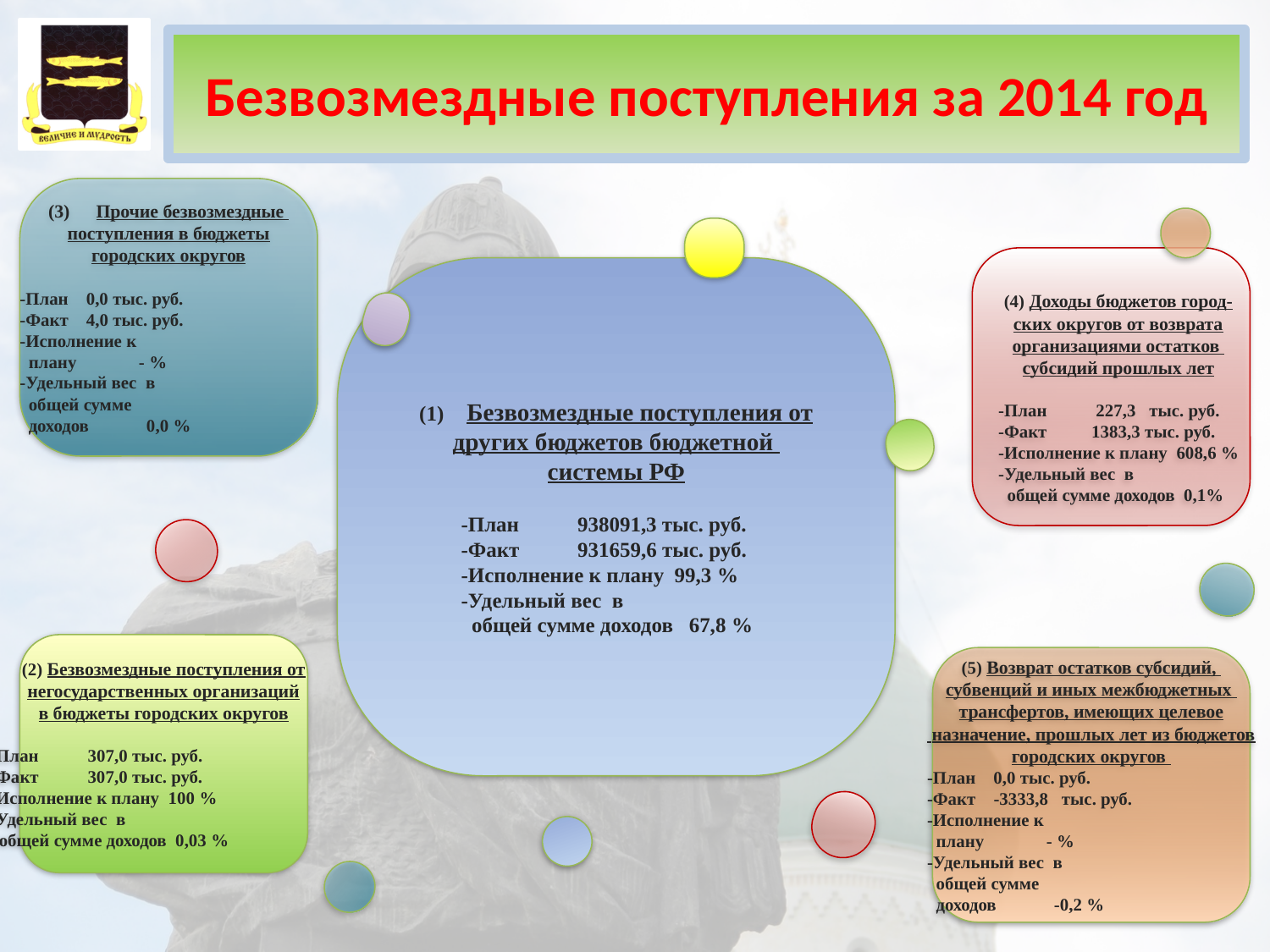

Безвозмездные поступления за 2014 год
Прочие безвозмездные
поступления в бюджеты
городских округов

-План    0,0 тыс. руб.
-Факт    4,0 тыс. руб.
-Исполнение к
  плану              - %
-Удельный вес  в
  общей сумме
  доходов             0,0 %

(4) Доходы бюджетов город-
ских округов от возврата
организациями остатков
субсидий прошлых лет

-План           227,3   тыс. руб.
-Факт          1383,3 тыс. руб.
-Исполнение к плану  608,6 %
-Удельный вес  в
  общей сумме доходов  0,1%
   Безвозмездные поступления от
других бюджетов бюджетной
системы РФ

             -План           938091,3 тыс. руб.
             -Факт           931659,6 тыс. руб.
             -Исполнение к плану  99,3 %
             -Удельный вес  в
               общей сумме доходов   67,8 %

(2) Безвозмездные поступления от
негосударственных организаций
в бюджеты городских округов

-План           307,0 тыс. руб.
-Факт           307,0 тыс. руб.
-Исполнение к плану  100 %
-Удельный вес  в
  общей сумме доходов  0,03 %
(5) Возврат остатков субсидий,
субвенций и иных межбюджетных
трансфертов, имеющих целевое
 назначение, прошлых лет из бюджетов
городских округов
-План    0,0 тыс. руб.
-Факт    -3333,8   тыс. руб.
-Исполнение к
  плану              - %
-Удельный вес  в
  общей сумме
  доходов             -0,2 %